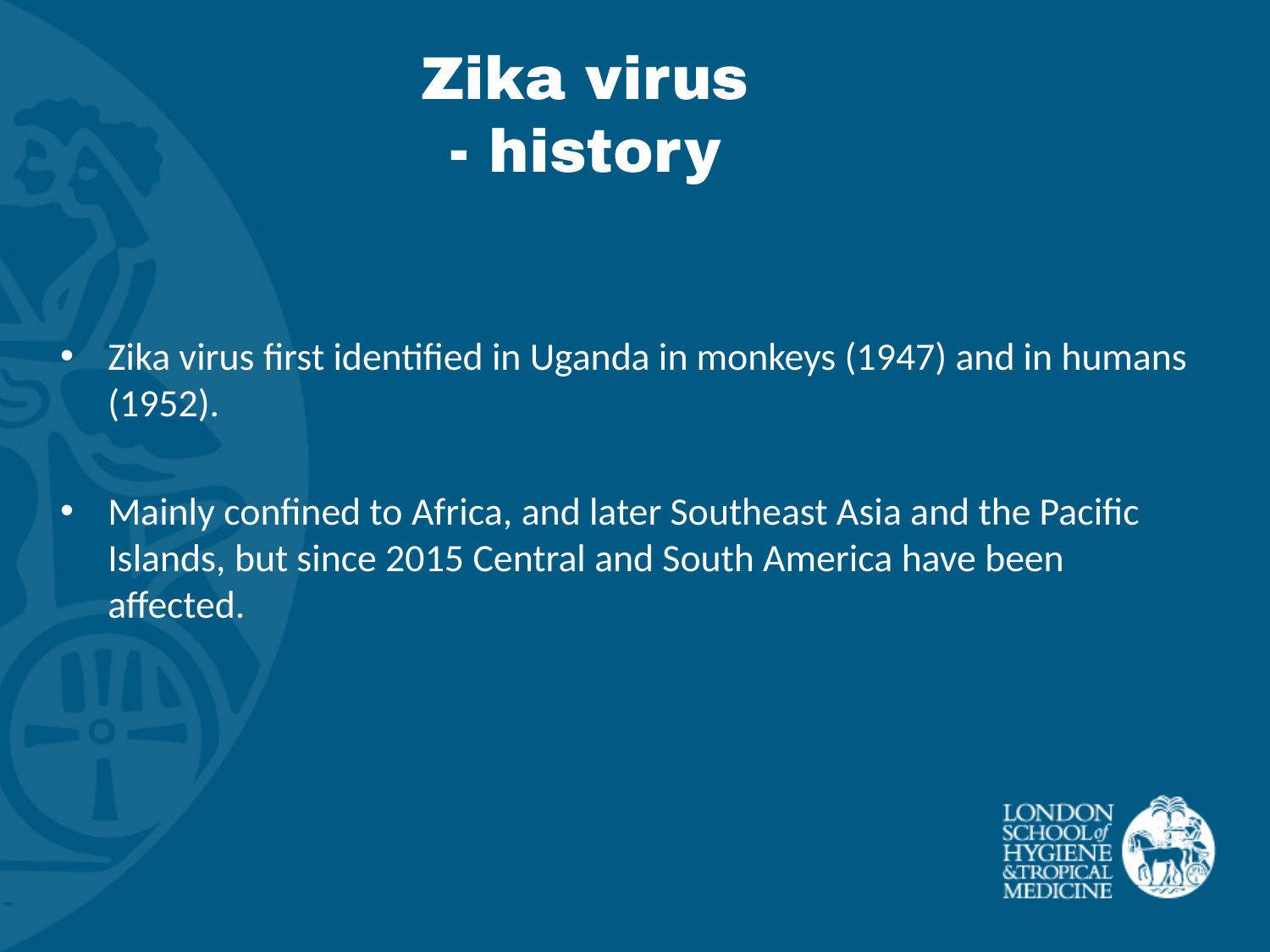

# Zika virus - history
Zika virus first identified in Uganda in monkeys (1947) and in humans (1952).

Mainly confined to Africa, and later Southeast Asia and the Pacific Islands, but since 2015 Central and South America have been affected.